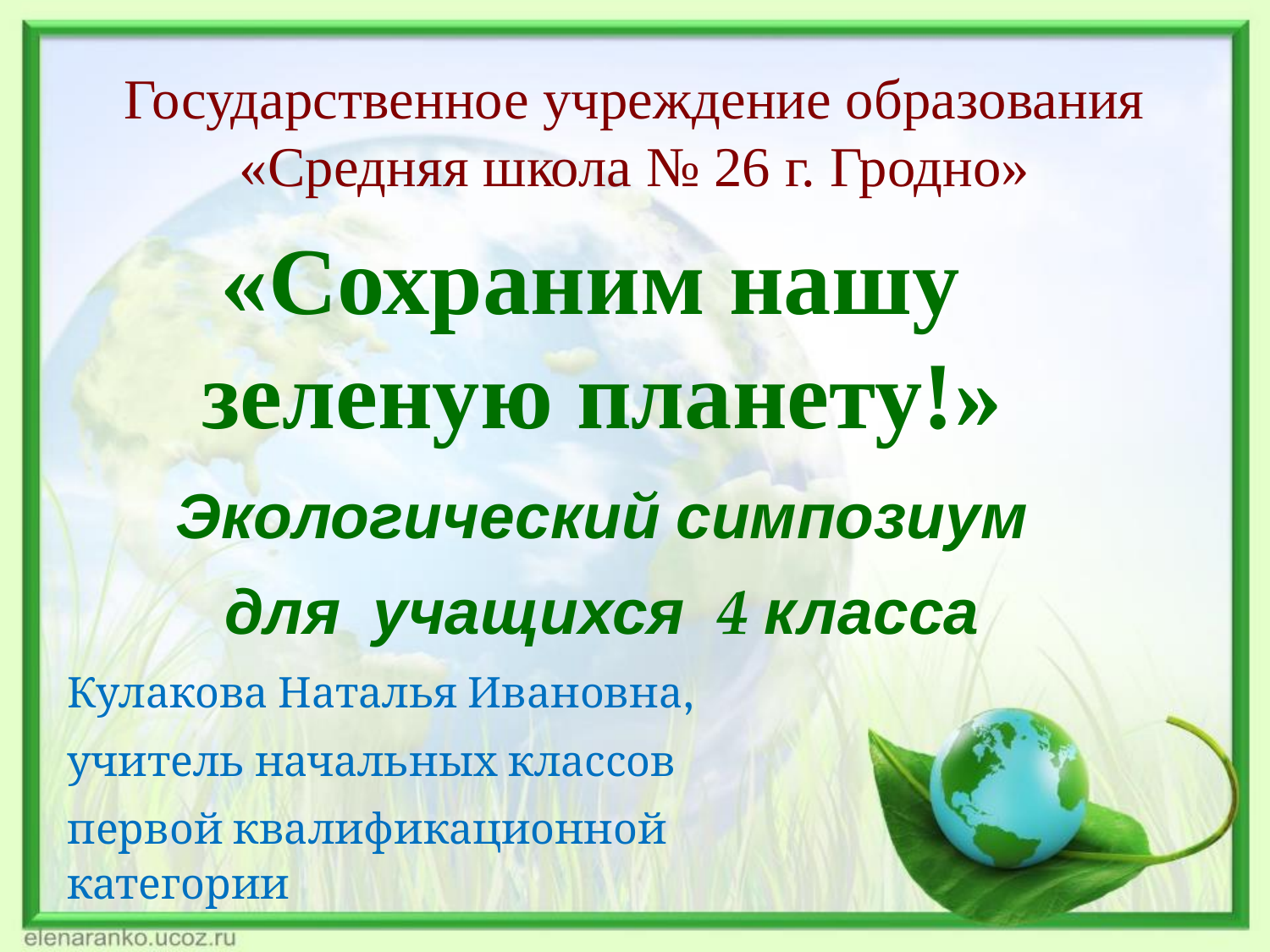

# Государственное учреждение образования «Средняя школа № 26 г. Гродно»
«Сохраним нашу
зеленую планету!»
Экологический симпозиум
для  учащихся  4 класса
Кулакова Наталья Ивановна,
учитель начальных классов
первой квалификационной категории